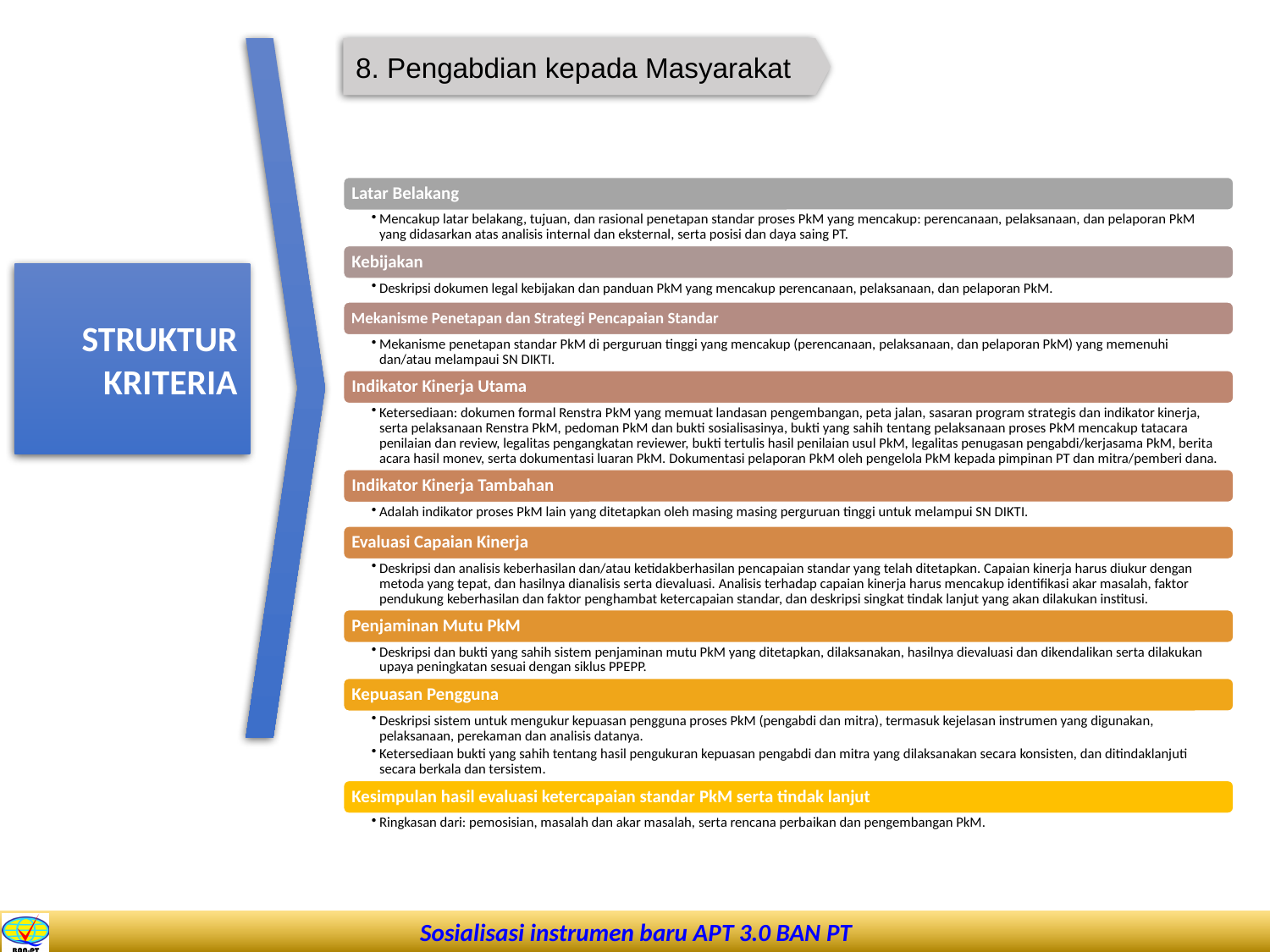

8. Pengabdian kepada Masyarakat
Latar Belakang
Mencakup latar belakang, tujuan, dan rasional penetapan standar proses PkM yang mencakup: perencanaan, pelaksanaan, dan pelaporan PkM yang didasarkan atas analisis internal dan eksternal, serta posisi dan daya saing PT.
Kebijakan
Deskripsi dokumen legal kebijakan dan panduan PkM yang mencakup perencanaan, pelaksanaan, dan pelaporan PkM.
Mekanisme Penetapan dan Strategi Pencapaian Standar
Mekanisme penetapan standar PkM di perguruan tinggi yang mencakup (perencanaan, pelaksanaan, dan pelaporan PkM) yang memenuhi dan/atau melampaui SN DIKTI.
Indikator Kinerja Utama
Ketersediaan: dokumen formal Renstra PkM yang memuat landasan pengembangan, peta jalan, sasaran program strategis dan indikator kinerja, serta pelaksanaan Renstra PkM, pedoman PkM dan bukti sosialisasinya, bukti yang sahih tentang pelaksanaan proses PkM mencakup tatacara penilaian dan review, legalitas pengangkatan reviewer, bukti tertulis hasil penilaian usul PkM, legalitas penugasan pengabdi/kerjasama PkM, berita acara hasil monev, serta dokumentasi luaran PkM. Dokumentasi pelaporan PkM oleh pengelola PkM kepada pimpinan PT dan mitra/pemberi dana.
Indikator Kinerja Tambahan
Adalah indikator proses PkM lain yang ditetapkan oleh masing masing perguruan tinggi untuk melampui SN DIKTI.
Evaluasi Capaian Kinerja
Deskripsi dan analisis keberhasilan dan/atau ketidakberhasilan pencapaian standar yang telah ditetapkan. Capaian kinerja harus diukur dengan metoda yang tepat, dan hasilnya dianalisis serta dievaluasi. Analisis terhadap capaian kinerja harus mencakup identifikasi akar masalah, faktor pendukung keberhasilan dan faktor penghambat ketercapaian standar, dan deskripsi singkat tindak lanjut yang akan dilakukan institusi.
Penjaminan Mutu PkM
Deskripsi dan bukti yang sahih sistem penjaminan mutu PkM yang ditetapkan, dilaksanakan, hasilnya dievaluasi dan dikendalikan serta dilakukan upaya peningkatan sesuai dengan siklus PPEPP.
Kepuasan Pengguna
Deskripsi sistem untuk mengukur kepuasan pengguna proses PkM (pengabdi dan mitra), termasuk kejelasan instrumen yang digunakan, pelaksanaan, perekaman dan analisis datanya.
Ketersediaan bukti yang sahih tentang hasil pengukuran kepuasan pengabdi dan mitra yang dilaksanakan secara konsisten, dan ditindaklanjuti secara berkala dan tersistem.
Kesimpulan hasil evaluasi ketercapaian standar PkM serta tindak lanjut
Ringkasan dari: pemosisian, masalah dan akar masalah, serta rencana perbaikan dan pengembangan PkM.
STRUKTUR KRITERIA